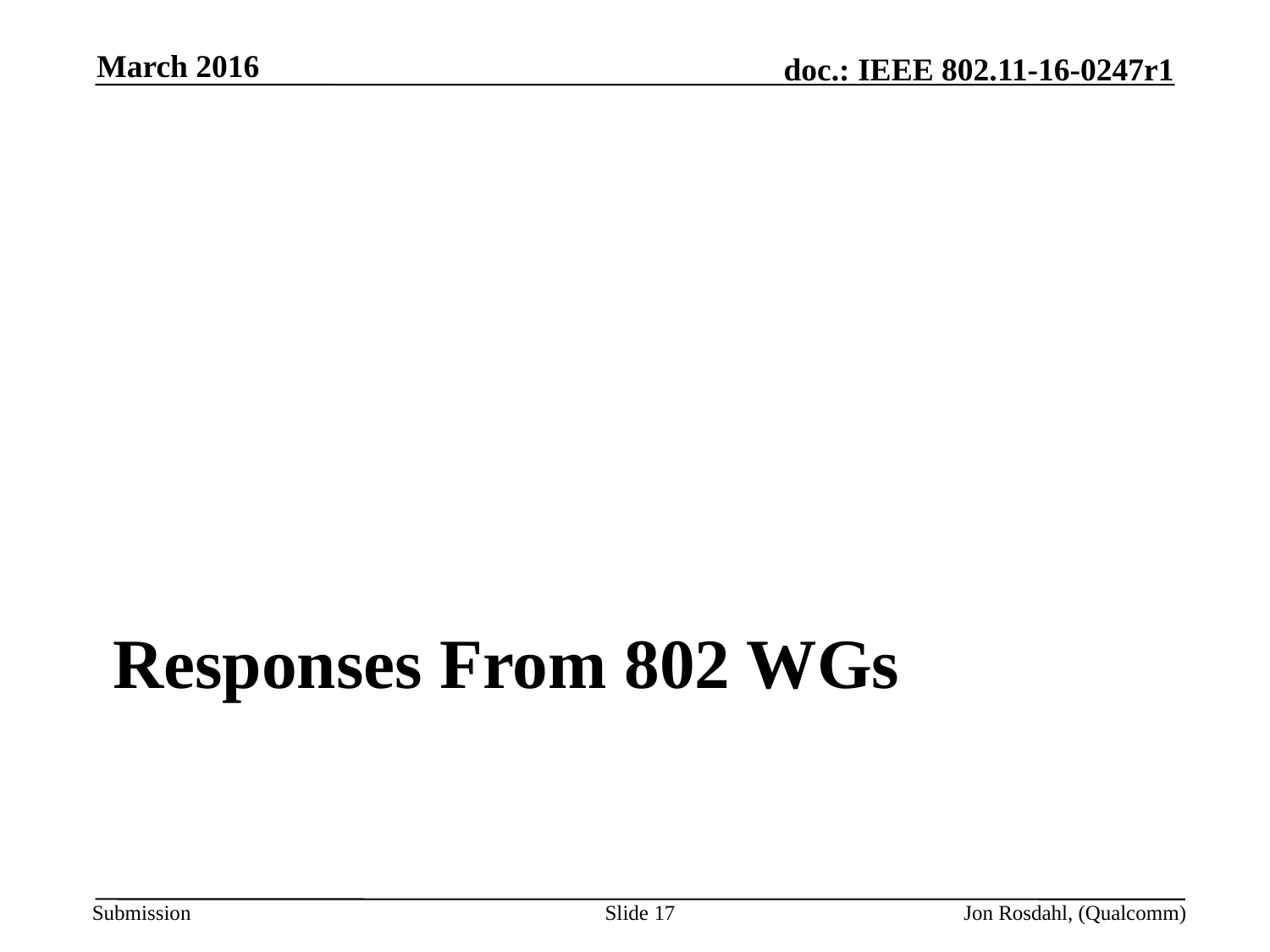

March 2016

# Responses From 802 WGs
Slide 17
Jon Rosdahl, (Qualcomm)